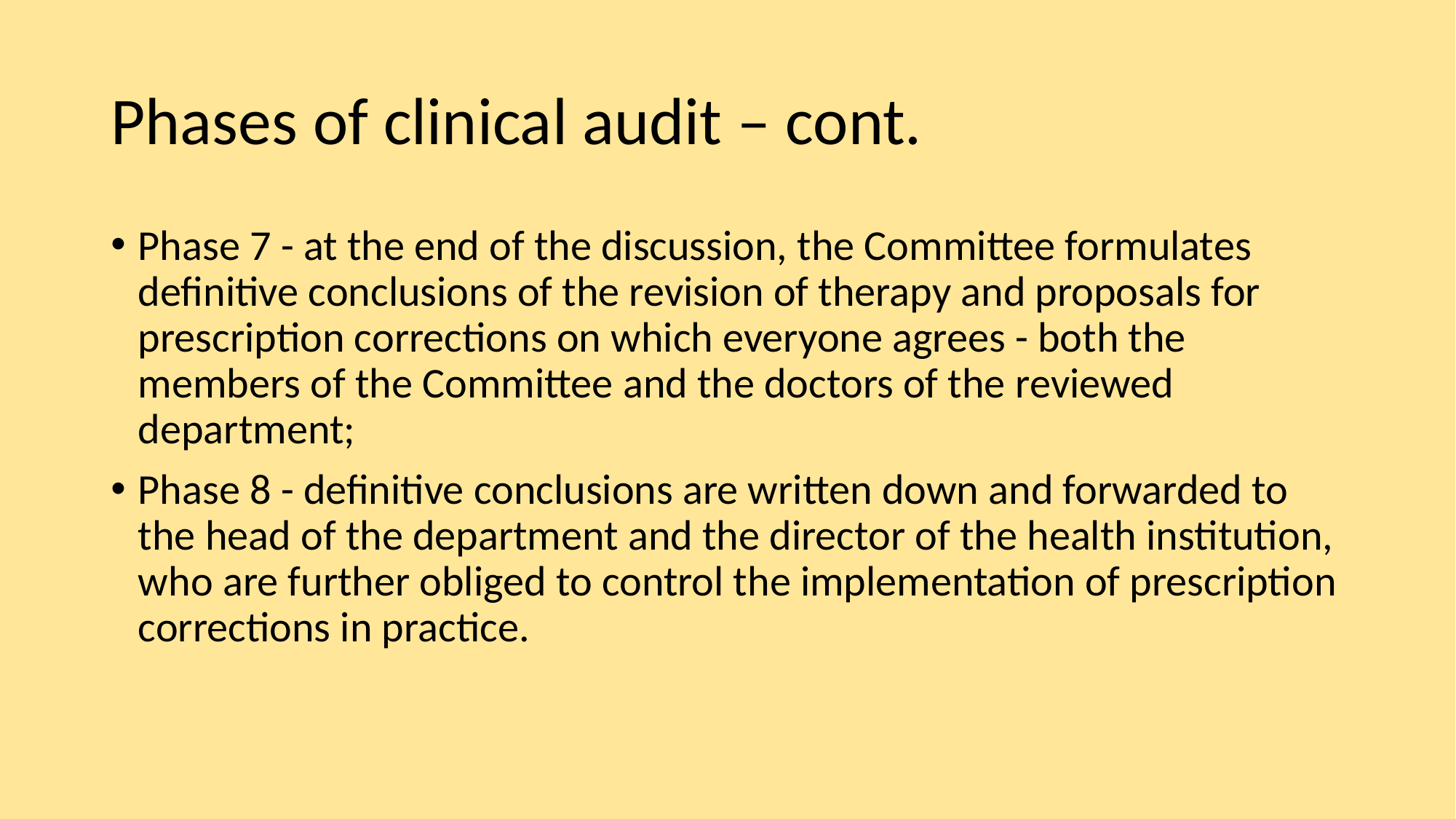

# Phases of clinical audit – cont.
Phase 7 - at the end of the discussion, the Committee formulates definitive conclusions of the revision of therapy and proposals for prescription corrections on which everyone agrees - both the members of the Committee and the doctors of the reviewed department;
Phase 8 - definitive conclusions are written down and forwarded to the head of the department and the director of the health institution, who are further obliged to control the implementation of prescription corrections in practice.